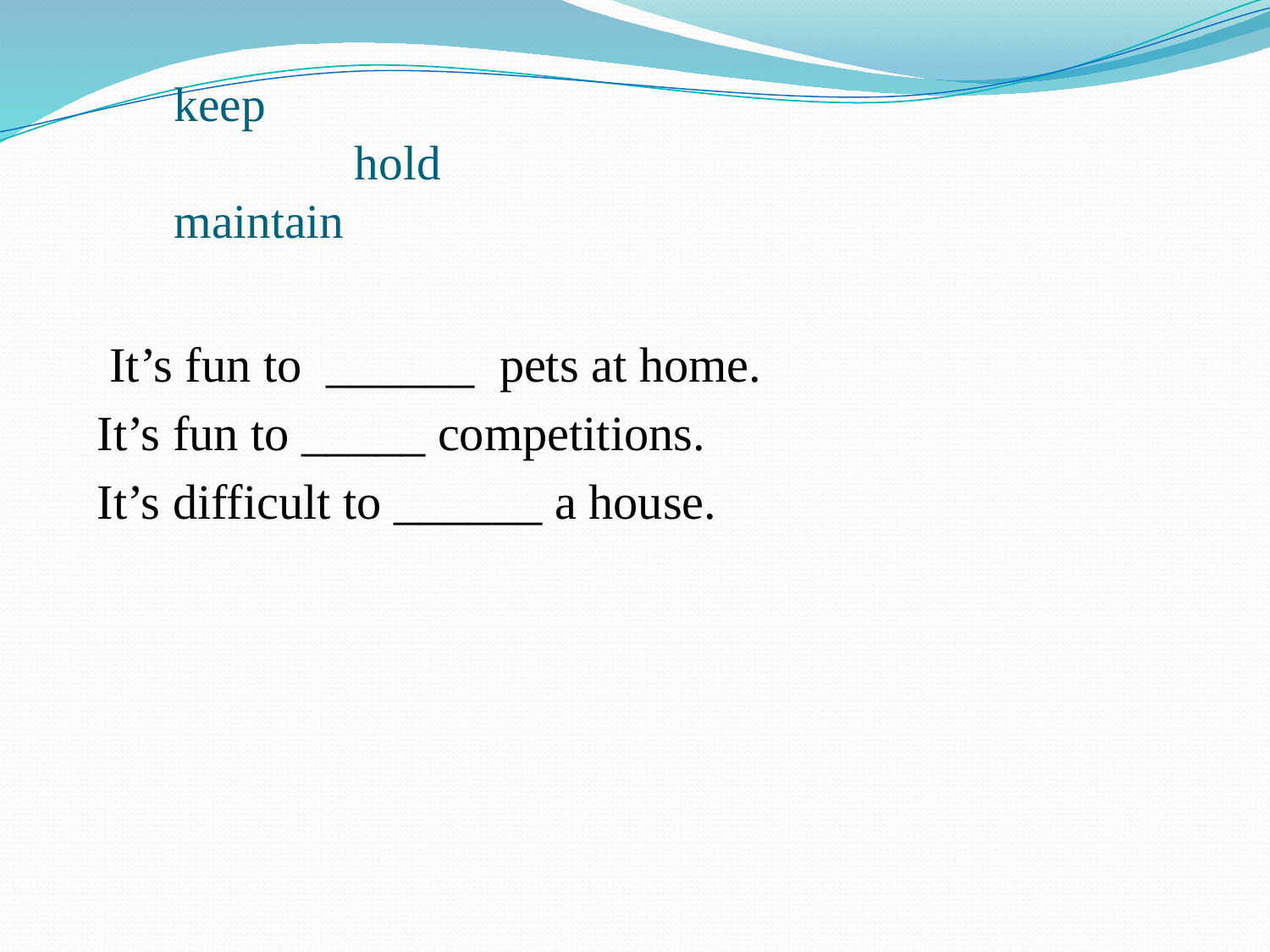

# keep hold maintain
 It’s fun to  ______  pets at home.
It’s fun to _____ competitions.
It’s difficult to ______ a house.